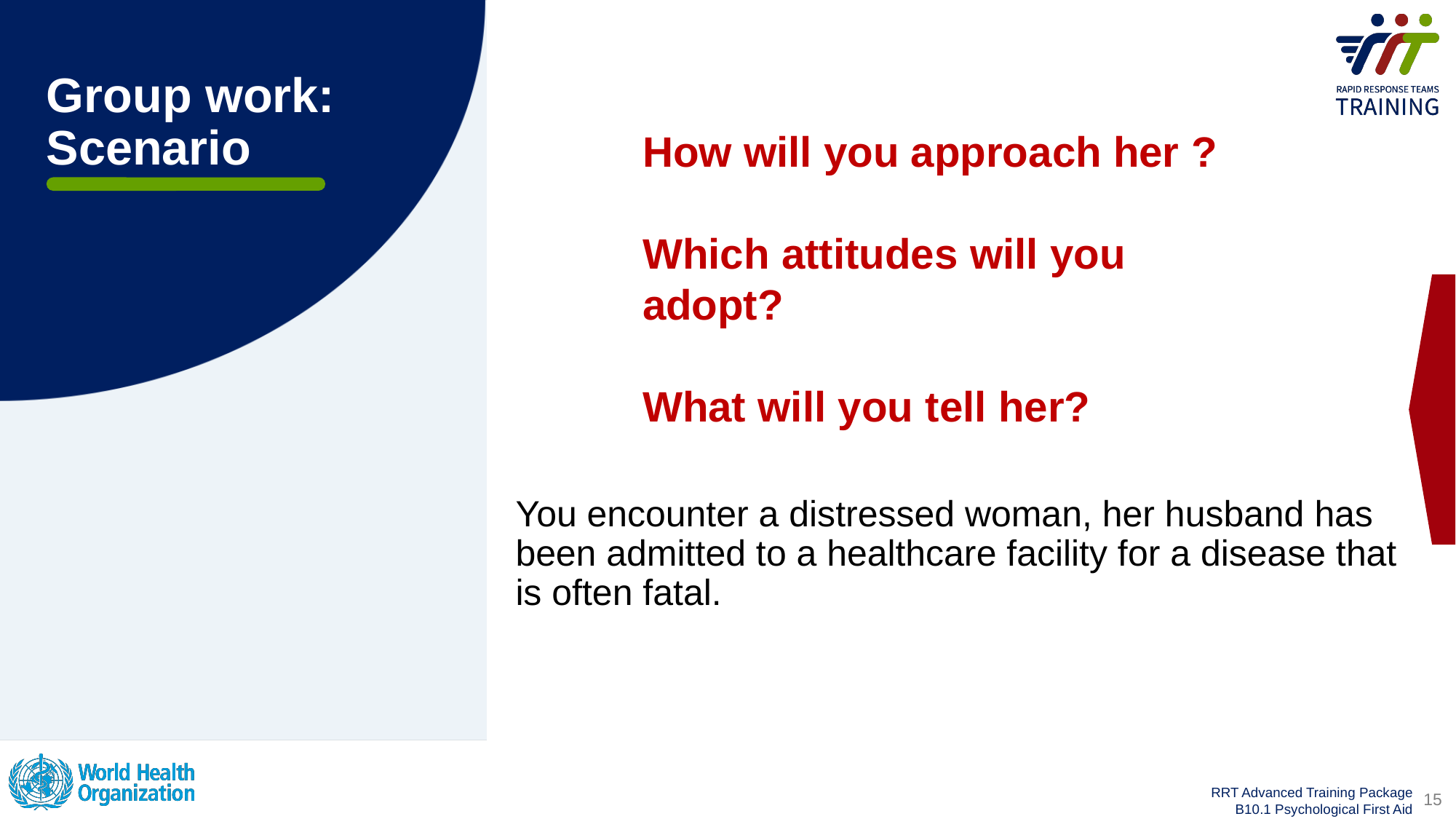

Group work:
Scenario
# How will you approach her ? Which attitudes will you adopt? What will you tell her?
You encounter a distressed woman, her husband has been admitted to a healthcare facility for a disease that is often fatal.